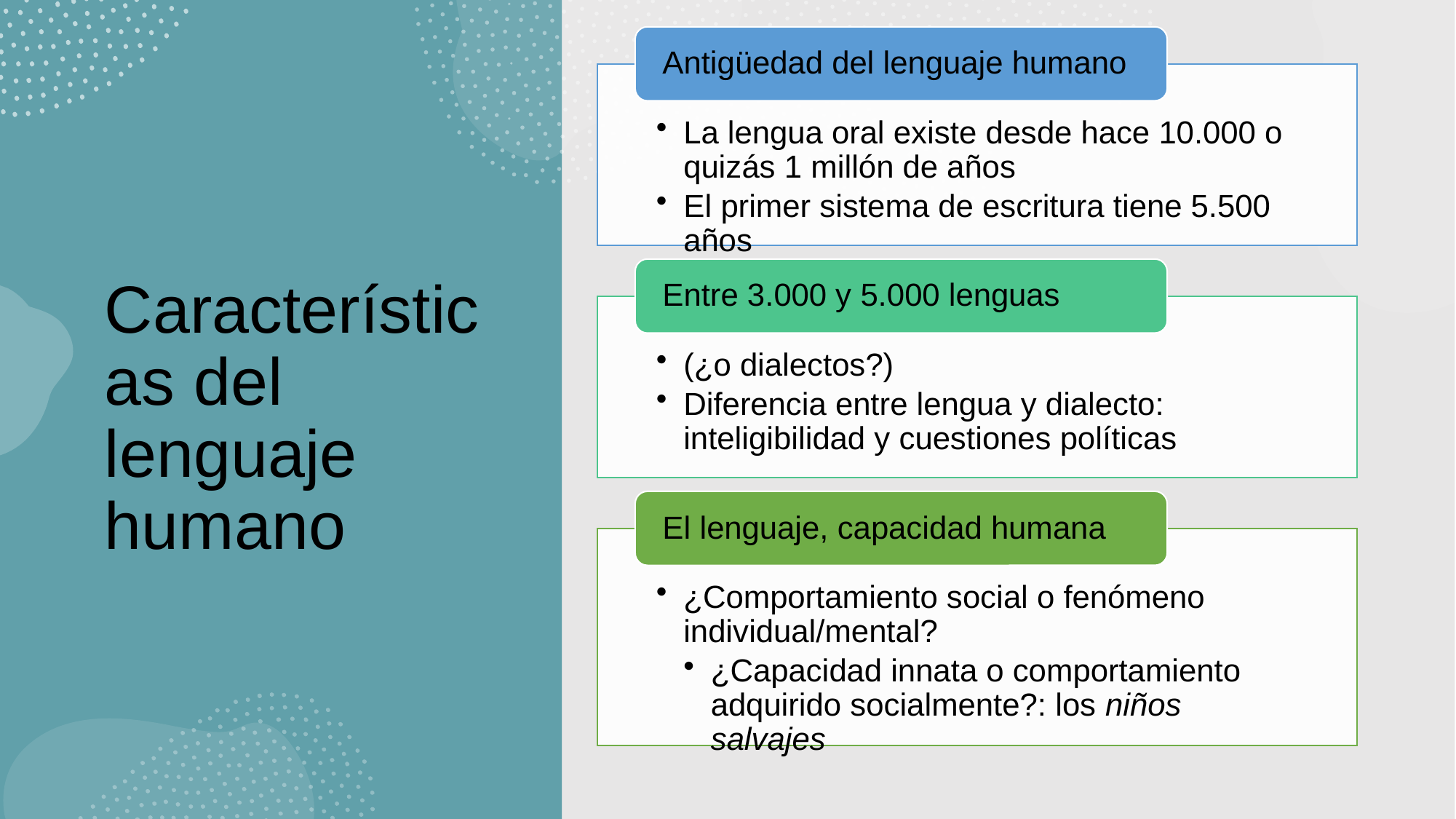

La lengua oral existe desde hace 10.000 o quizás 1 millón de años
El primer sistema de escritura tiene 5.500 años
Antigüedad del lenguaje humano
(¿o dialectos?)
Diferencia entre lengua y dialecto: inteligibilidad y cuestiones políticas
Entre 3.000 y 5.000 lenguas
¿Comportamiento social o fenómeno individual/mental?
¿Capacidad innata o comportamiento adquirido socialmente?: los niños salvajes
El lenguaje, capacidad humana
# Características del lenguaje humano